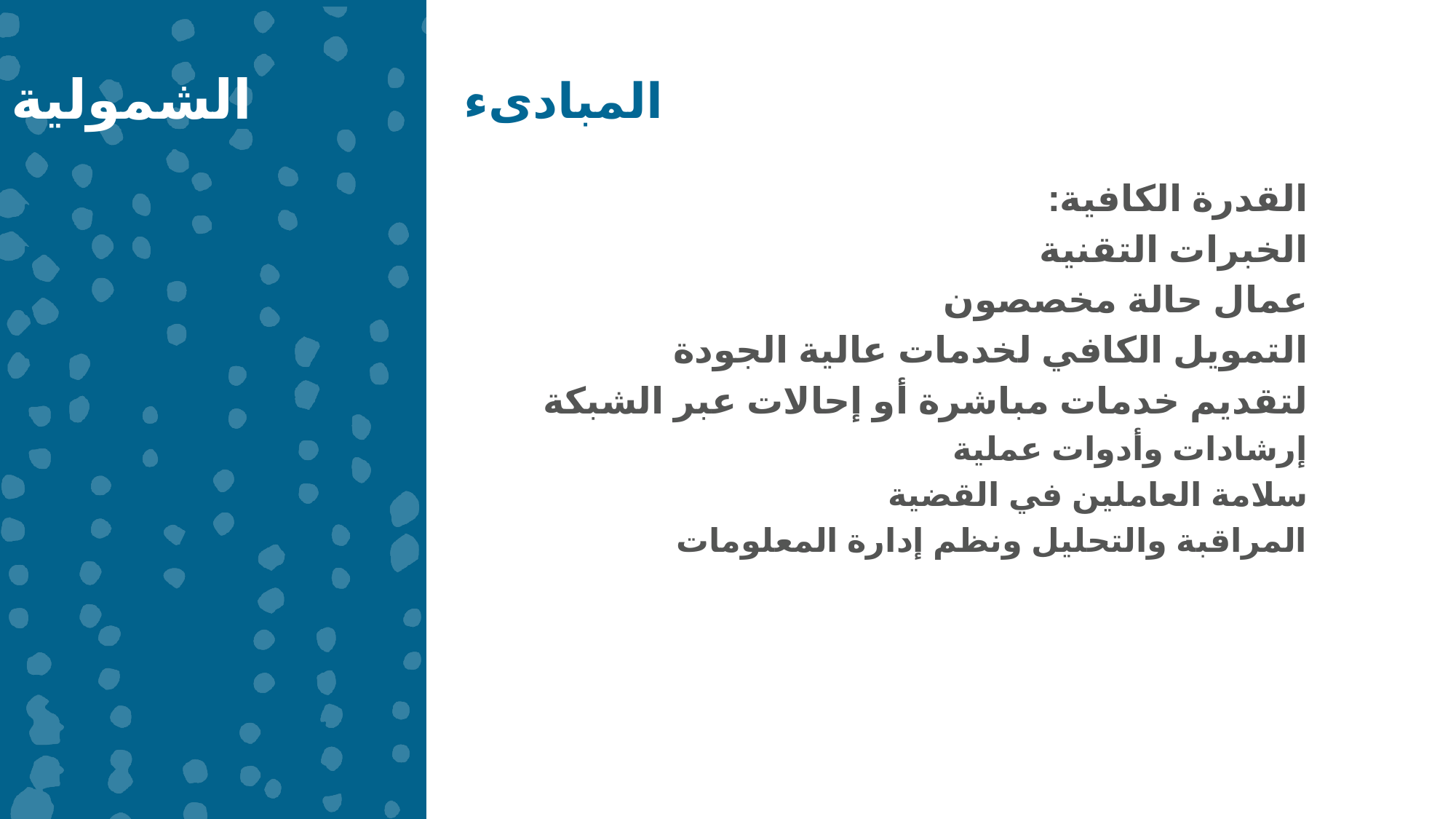

الشمولية
المبادىء
القدرة الكافية:
الخبرات التقنية
عمال حالة مخصصون
التمويل الكافي لخدمات عالية الجودة
لتقديم خدمات مباشرة أو إحالات عبر الشبكة
إرشادات وأدوات عملية
سلامة العاملين في القضية
المراقبة والتحليل ونظم إدارة المعلومات